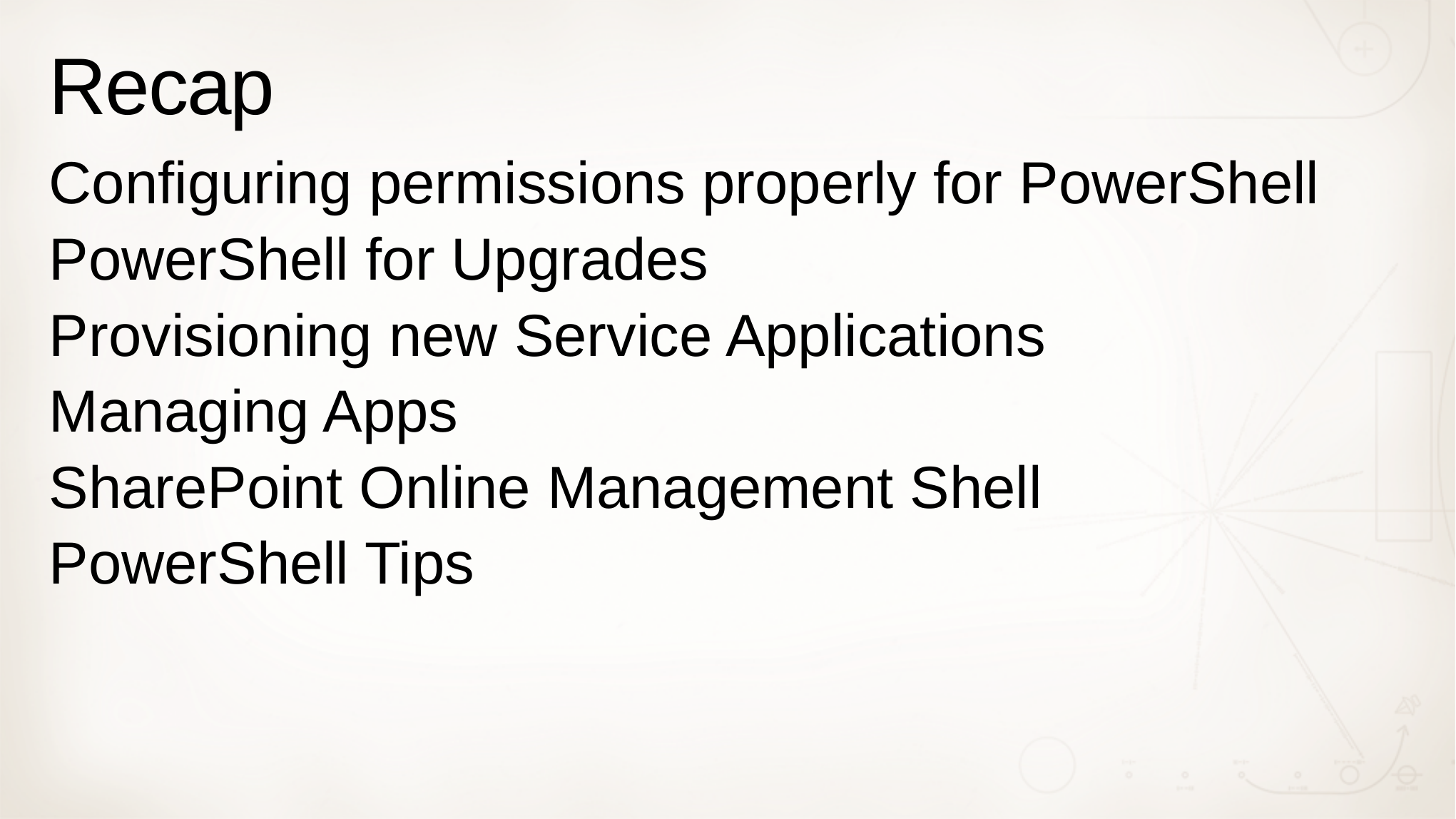

# Recap
Configuring permissions properly for PowerShell
PowerShell for Upgrades
Provisioning new Service Applications
Managing Apps
SharePoint Online Management Shell
PowerShell Tips